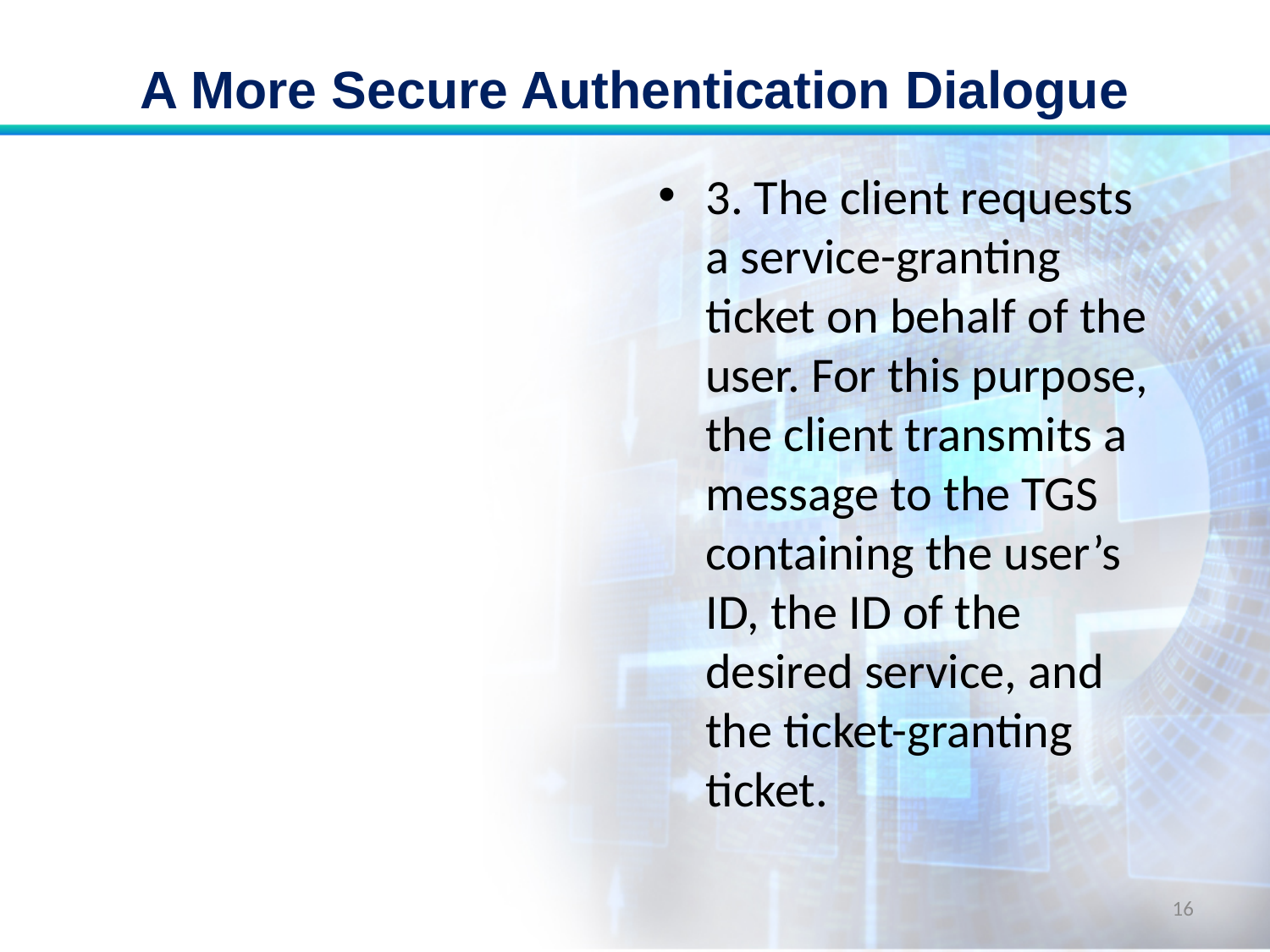

# A More Secure Authentication Dialogue
3. The client requests a service-granting ticket on behalf of the user. For this purpose, the client transmits a message to the TGS containing the user’s ID, the ID of the desired service, and the ticket-granting ticket.
16